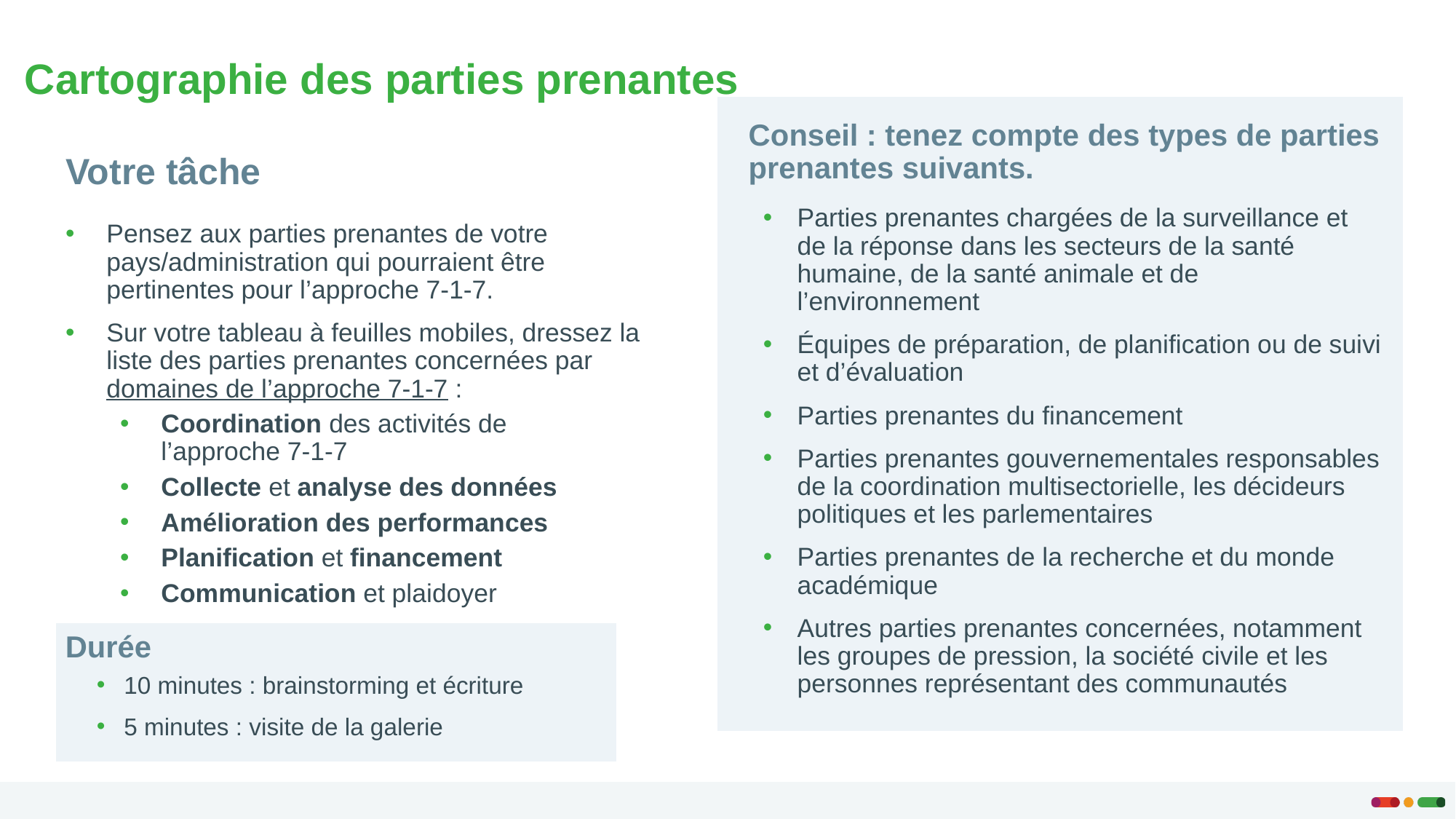

# Cartographie des parties prenantes

Conseil : tenez compte des types de parties prenantes suivants.
Votre tâche
Parties prenantes chargées de la surveillance et de la réponse dans les secteurs de la santé humaine, de la santé animale et de l’environnement
Équipes de préparation, de planification ou de suivi et d’évaluation
Parties prenantes du financement
Parties prenantes gouvernementales responsables de la coordination multisectorielle, les décideurs politiques et les parlementaires
Parties prenantes de la recherche et du monde académique
Autres parties prenantes concernées, notamment les groupes de pression, la société civile et les personnes représentant des communautés
Pensez aux parties prenantes de votre pays/administration qui pourraient être pertinentes pour l’approche 7-1-7.
Sur votre tableau à feuilles mobiles, dressez la liste des parties prenantes concernées par domaines de l’approche 7-1-7 :
Coordination des activités de l’approche 7-1-7
Collecte et analyse des données
Amélioration des performances
Planification et financement
Communication et plaidoyer

Durée
10 minutes : brainstorming et écriture
5 minutes : visite de la galerie